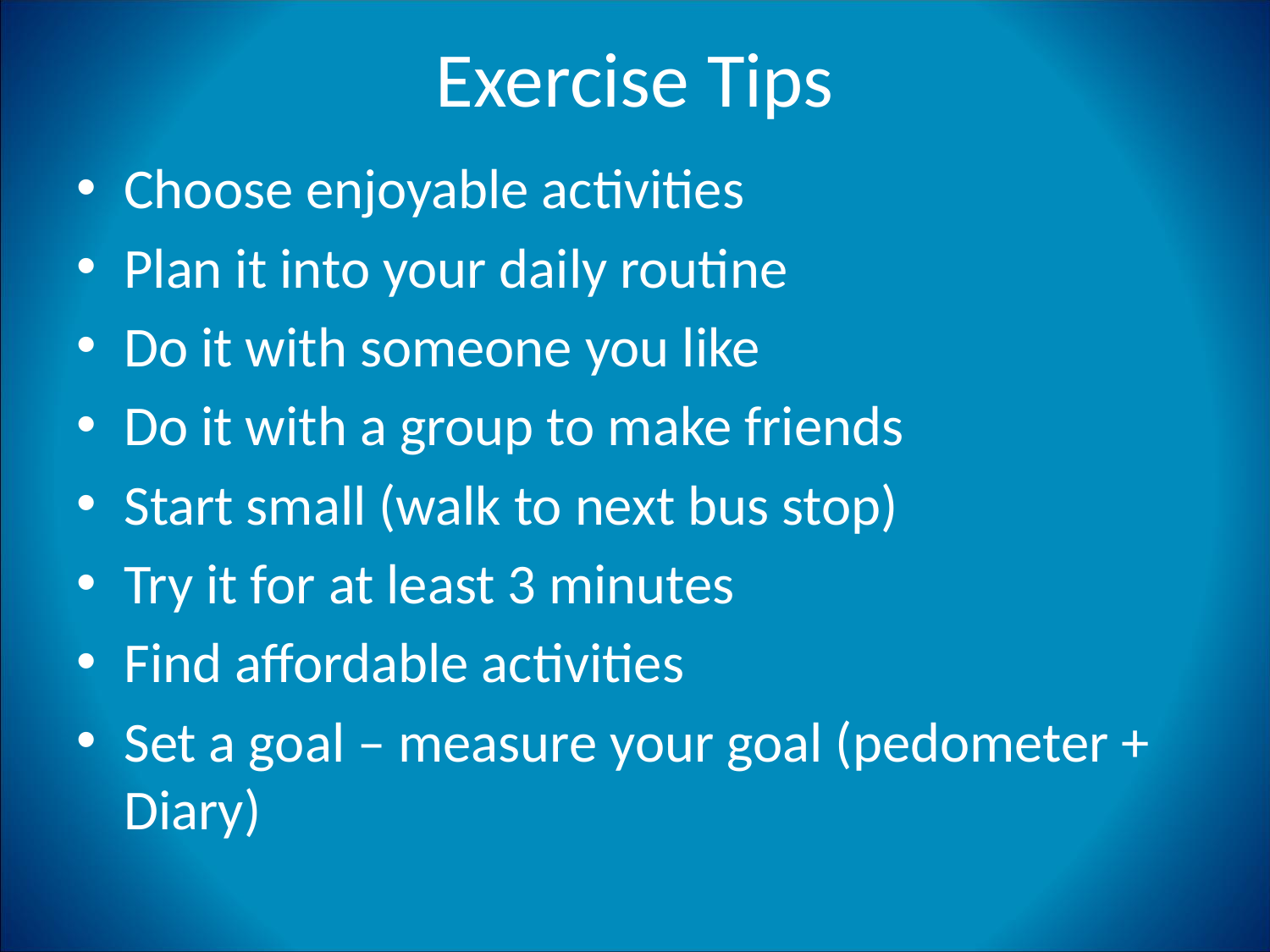

# Exercise Tips
Choose enjoyable activities
Plan it into your daily routine
Do it with someone you like
Do it with a group to make friends
Start small (walk to next bus stop)
Try it for at least 3 minutes
Find affordable activities
Set a goal – measure your goal (pedometer + Diary)